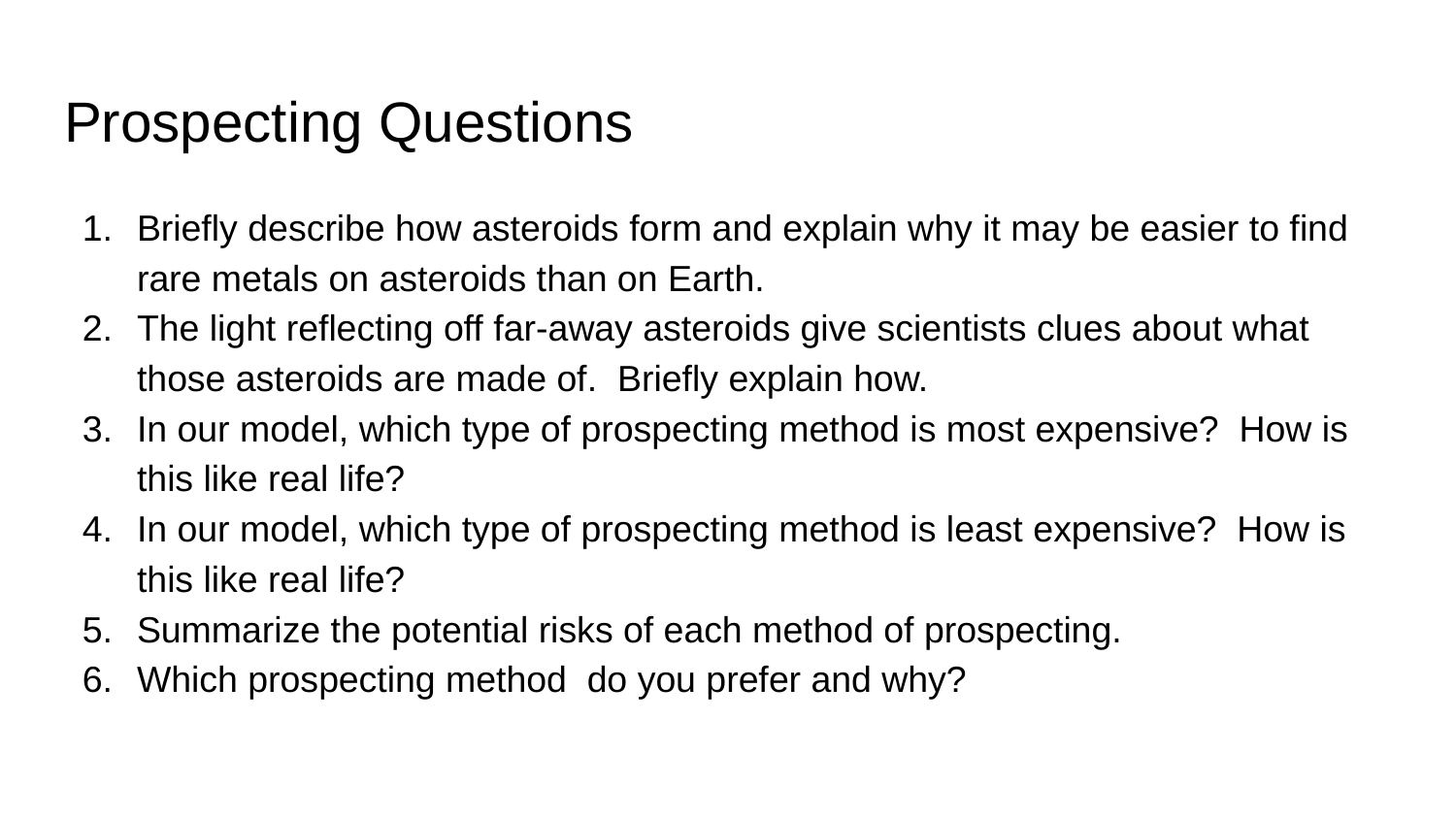

# Prospecting Questions
Briefly describe how asteroids form and explain why it may be easier to find rare metals on asteroids than on Earth.
The light reflecting off far-away asteroids give scientists clues about what those asteroids are made of.  Briefly explain how.
In our model, which type of prospecting method is most expensive?  How is this like real life?
In our model, which type of prospecting method is least expensive?  How is this like real life?
Summarize the potential risks of each method of prospecting.
Which prospecting method  do you prefer and why?